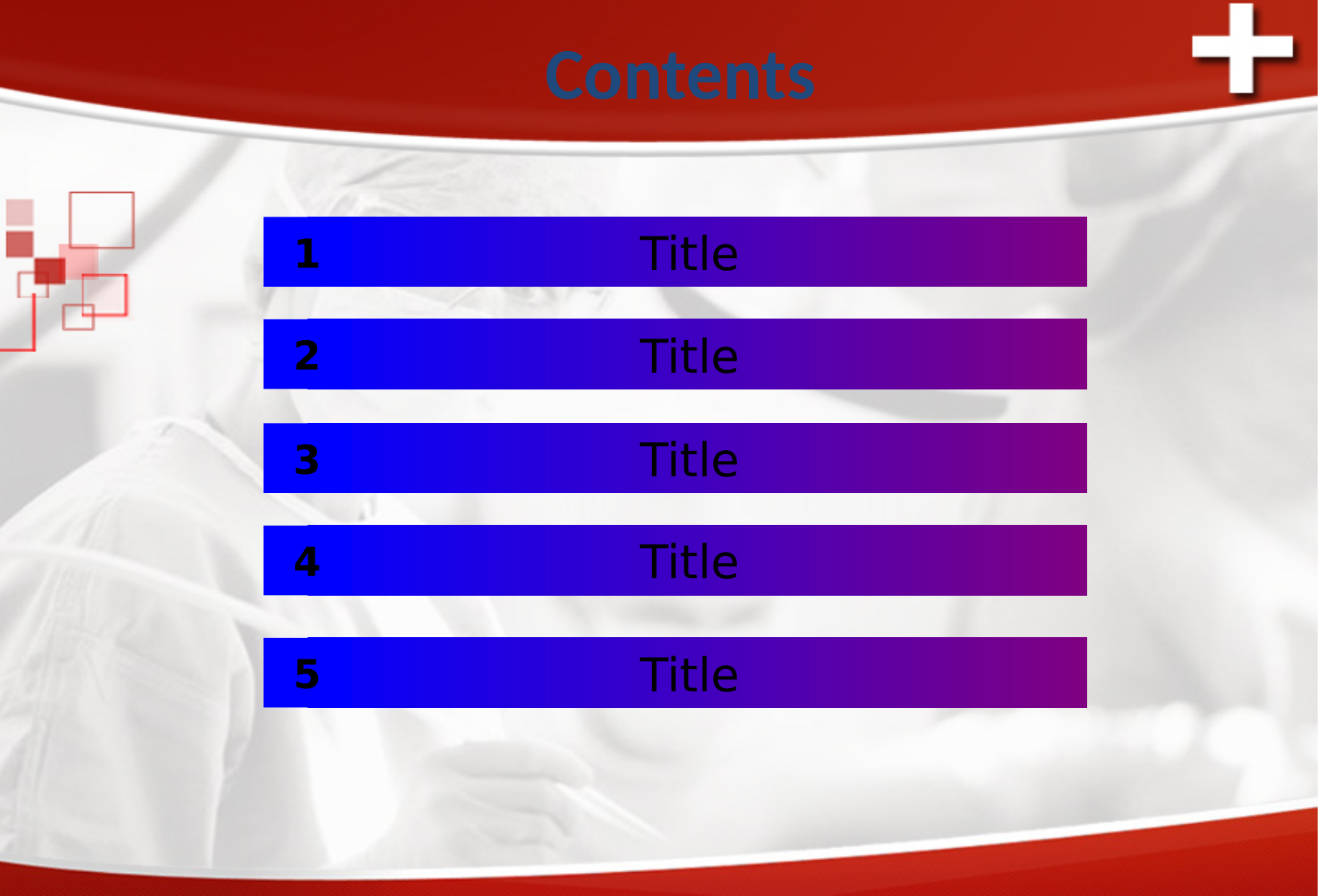

# Contents
1
Title
2
Title
3
Title
4
Title
5
Title